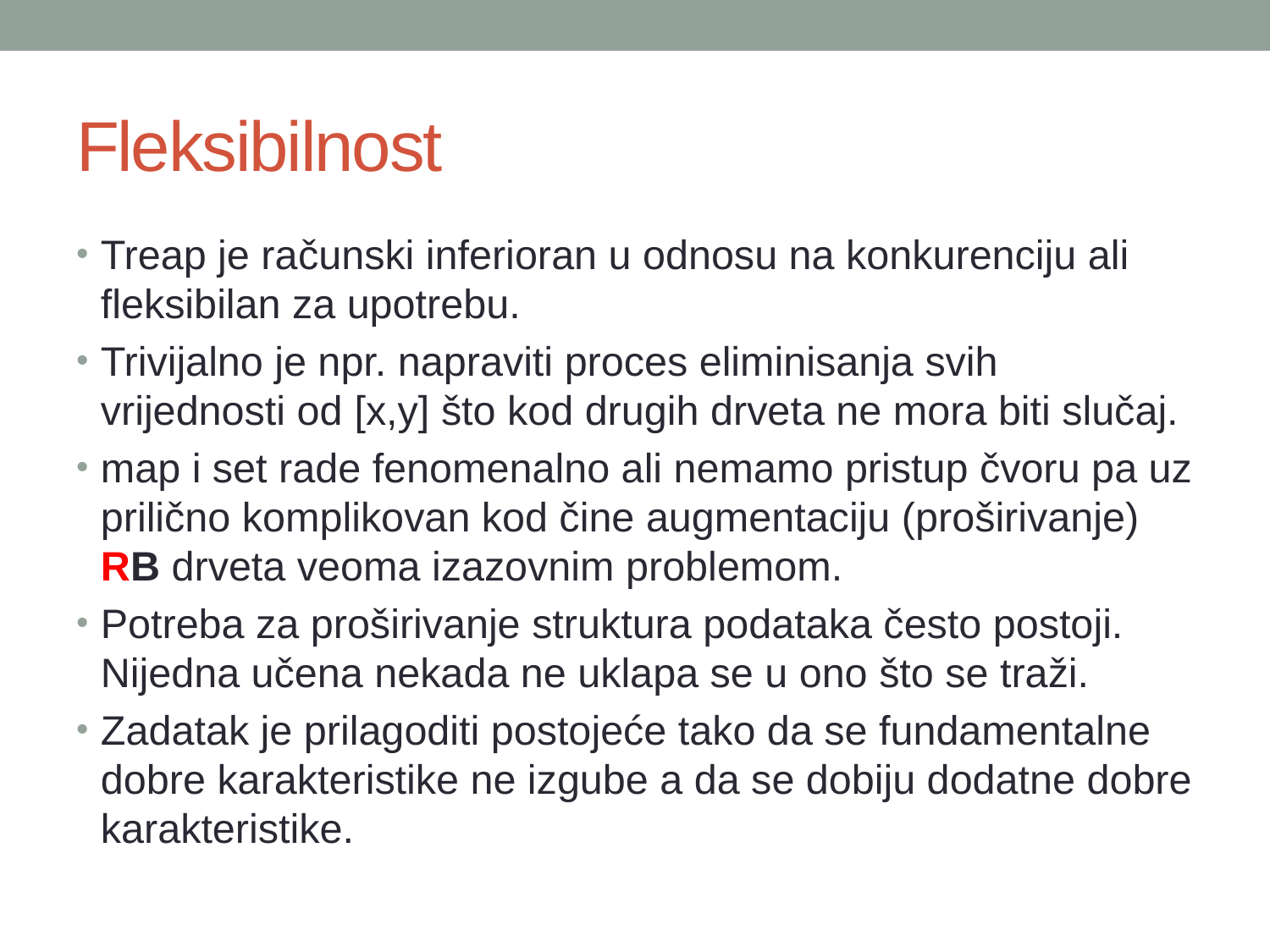

# Fleksibilnost
Treap je računski inferioran u odnosu na konkurenciju ali fleksibilan za upotrebu.
Trivijalno je npr. napraviti proces eliminisanja svih vrijednosti od [x,y] što kod drugih drveta ne mora biti slučaj.
map i set rade fenomenalno ali nemamo pristup čvoru pa uz prilično komplikovan kod čine augmentaciju (proširivanje) RB drveta veoma izazovnim problemom.
Potreba za proširivanje struktura podataka često postoji. Nijedna učena nekada ne uklapa se u ono što se traži.
Zadatak je prilagoditi postojeće tako da se fundamentalne dobre karakteristike ne izgube a da se dobiju dodatne dobre karakteristike.